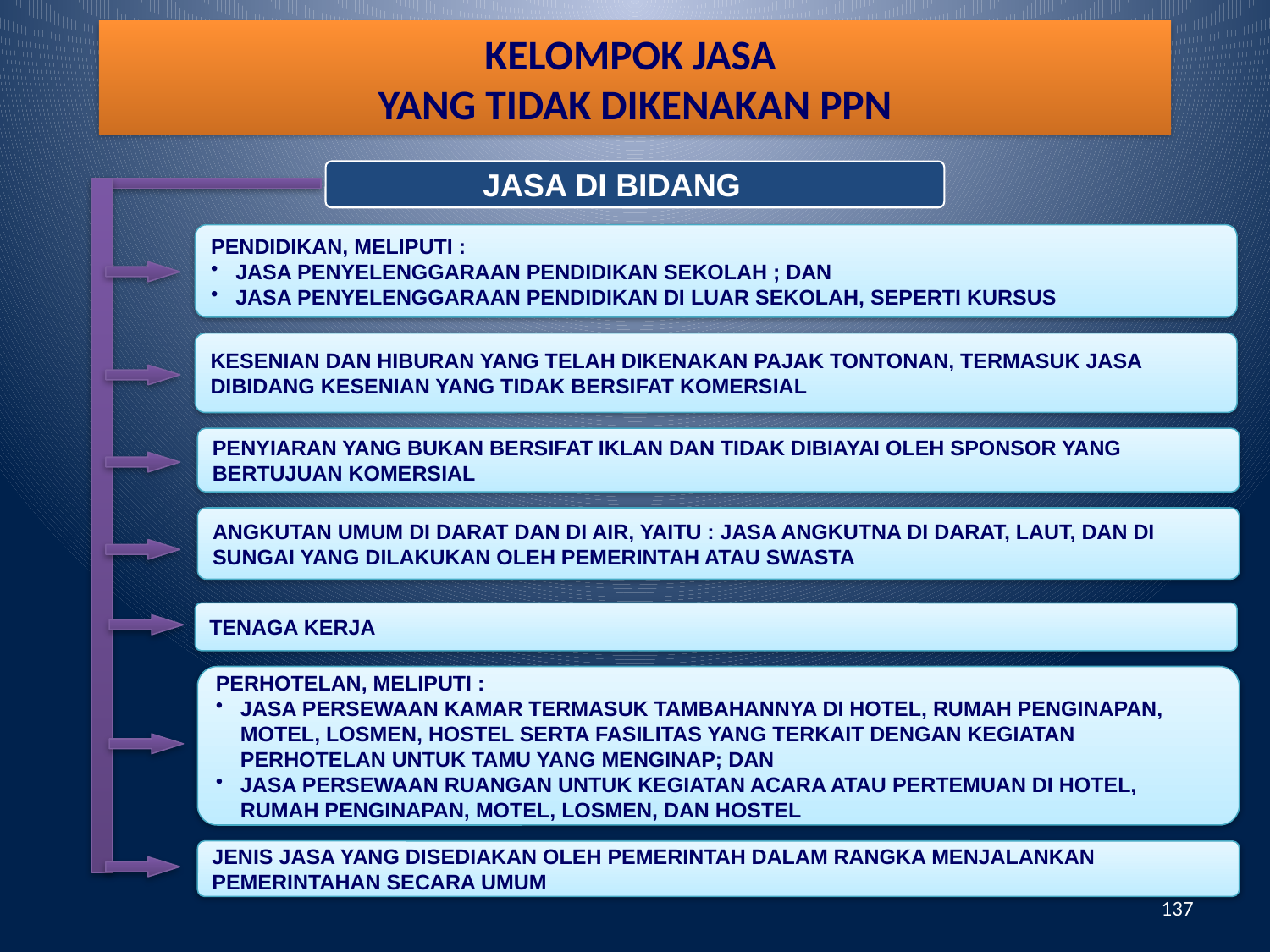

# KELOMPOK JASA YANG TIDAK DIKENAKAN PPN
JASA DI BIDANG

PENDIDIKAN, MELIPUTI :
JASA PENYELENGGARAAN PENDIDIKAN SEKOLAH ; DAN
JASA PENYELENGGARAAN PENDIDIKAN DI LUAR SEKOLAH, SEPERTI KURSUS

KESENIAN DAN HIBURAN YANG TELAH DIKENAKAN PAJAK TONTONAN, TERMASUK JASA DIBIDANG KESENIAN YANG TIDAK BERSIFAT KOMERSIAL

PENYIARAN YANG BUKAN BERSIFAT IKLAN DAN TIDAK DIBIAYAI OLEH SPONSOR YANG BERTUJUAN KOMERSIAL

ANGKUTAN UMUM DI DARAT DAN DI AIR, YAITU : JASA ANGKUTNA DI DARAT, LAUT, DAN DI SUNGAI YANG DILAKUKAN OLEH PEMERINTAH ATAU SWASTA

TENAGA KERJA

PERHOTELAN, MELIPUTI :
JASA PERSEWAAN KAMAR TERMASUK TAMBAHANNYA DI HOTEL, RUMAH PENGINAPAN, MOTEL, LOSMEN, HOSTEL SERTA FASILITAS YANG TERKAIT DENGAN KEGIATAN PERHOTELAN UNTUK TAMU YANG MENGINAP; DAN
JASA PERSEWAAN RUANGAN UNTUK KEGIATAN ACARA ATAU PERTEMUAN DI HOTEL, RUMAH PENGINAPAN, MOTEL, LOSMEN, DAN HOSTEL

JENIS JASA YANG DISEDIAKAN OLEH PEMERINTAH DALAM RANGKA MENJALANKAN PEMERINTAHAN SECARA UMUM

137